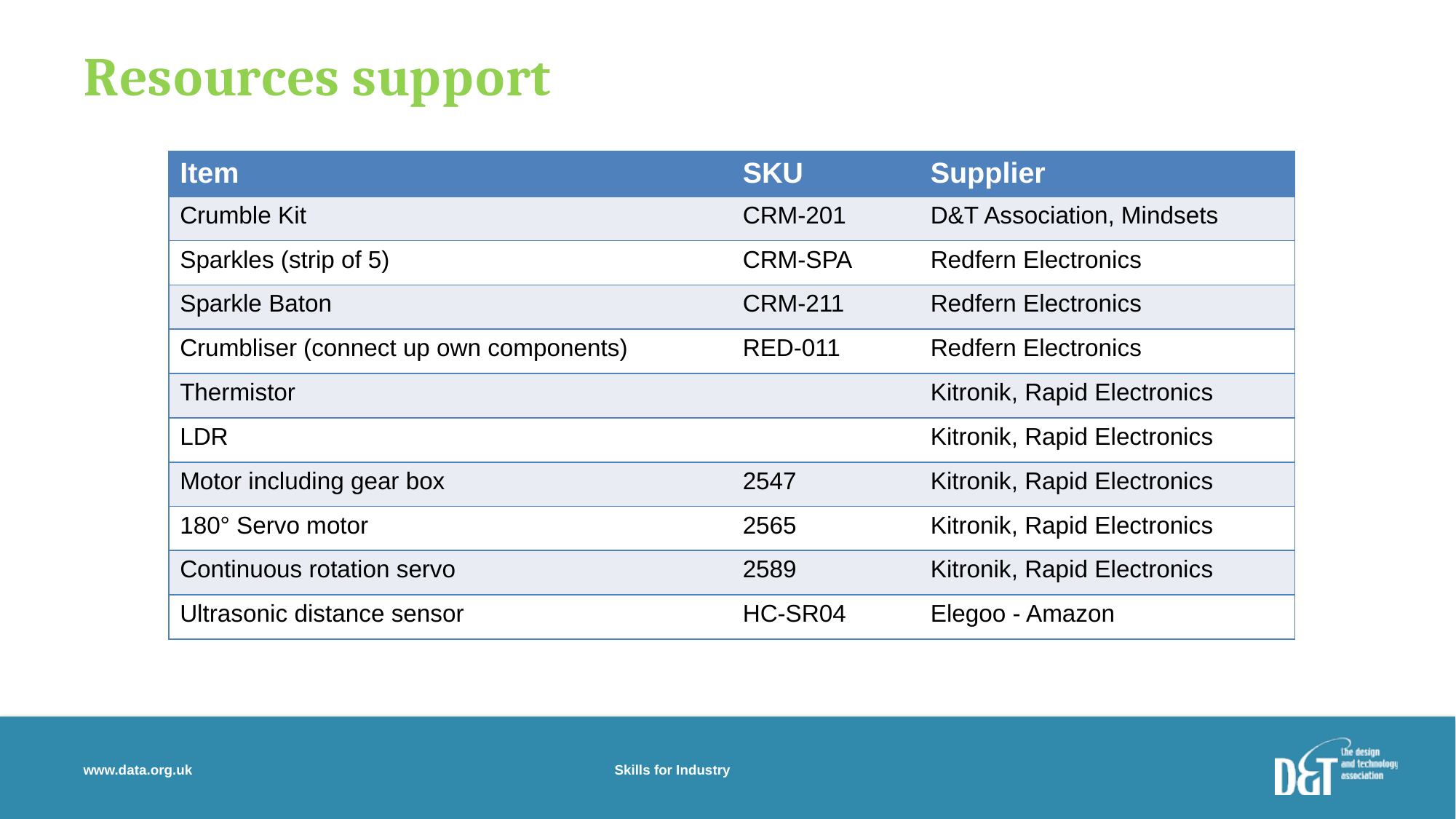

# Resources support
| Item | SKU | Supplier |
| --- | --- | --- |
| Crumble Kit | CRM-201 | D&T Association, Mindsets |
| Sparkles (strip of 5) | CRM-SPA | Redfern Electronics |
| Sparkle Baton | CRM-211 | Redfern Electronics |
| Crumbliser (connect up own components) | RED-011 | Redfern Electronics |
| Thermistor |  | Kitronik, Rapid Electronics |
| LDR |  | Kitronik, Rapid Electronics |
| Motor including gear box | 2547 | Kitronik, Rapid Electronics |
| 180° Servo motor | 2565 | Kitronik, Rapid Electronics |
| Continuous rotation servo | 2589 | Kitronik, Rapid Electronics |
| Ultrasonic distance sensor | HC-SR04 | Elegoo - Amazon |